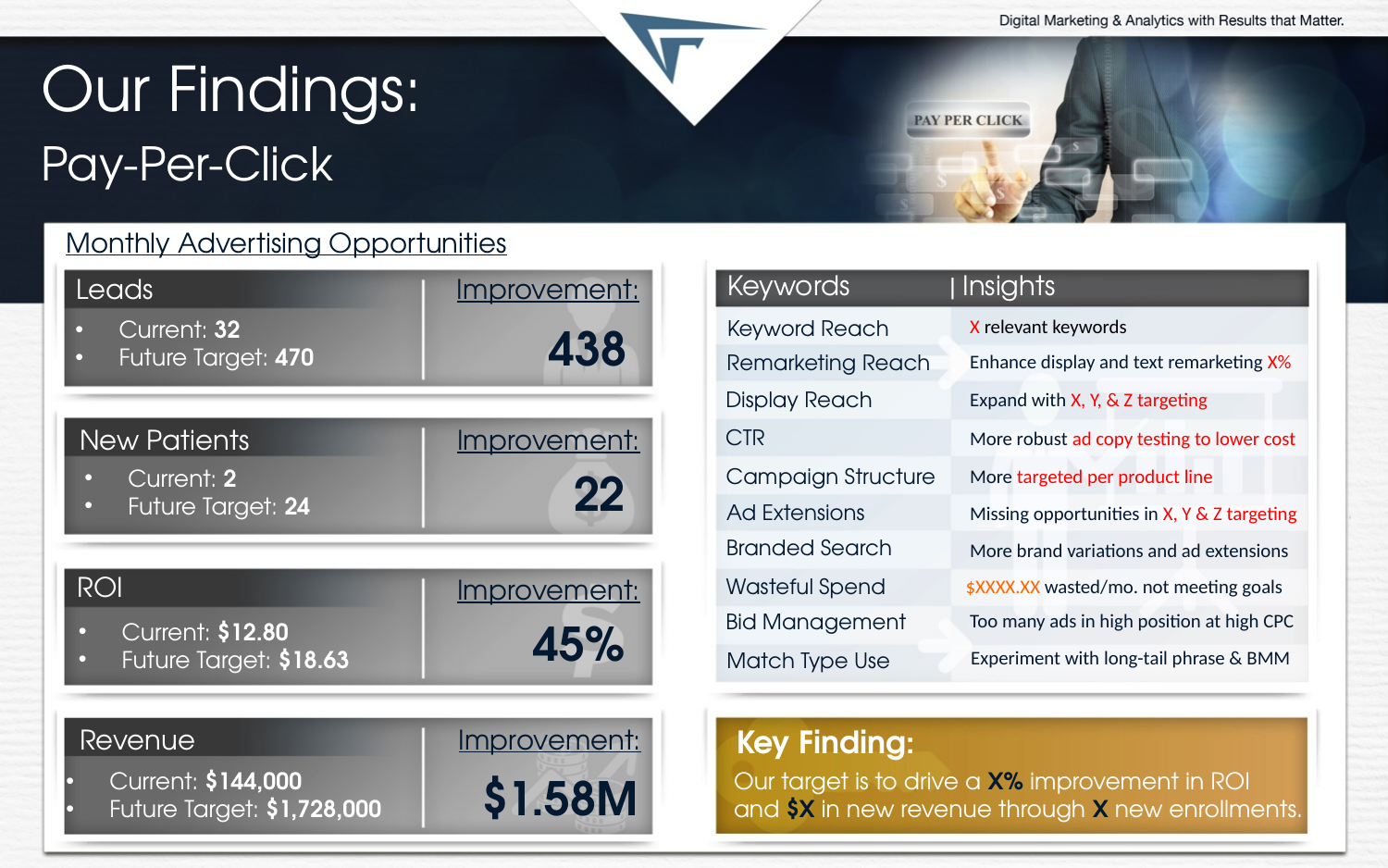

# Our Findings: Pay-Per-Click
Monthly Advertising Opportunities
| Insights
Keywords
Leads
Improvement:
X relevant keywords
Keyword Reach
Current: 32
Future Target: 470
438
Remarketing Reach
Enhance display and text remarketing X%
Display Reach
Expand with X, Y, & Z targeting
New Patients
Improvement:
CTR
More robust ad copy testing to lower cost
Current: 2
Future Target: 24
Campaign Structure
More targeted per product line
22
Ad Extensions
Missing opportunities in X, Y & Z targeting
Branded Search
More brand variations and ad extensions
ROI
Improvement:
Wasteful Spend
$XXXX.XX wasted/mo. not meeting goals
Bid Management
Too many ads in high position at high CPC
45%
Current: $12.80
Future Target: $18.63
Experiment with long-tail phrase & BMM
Match Type Use
Revenue
Improvement:
Key Finding:
Current: $144,000
Future Target: $1,728,000
Our target is to drive a X% improvement in ROI
and $X in new revenue through X new enrollments.
$1.58M